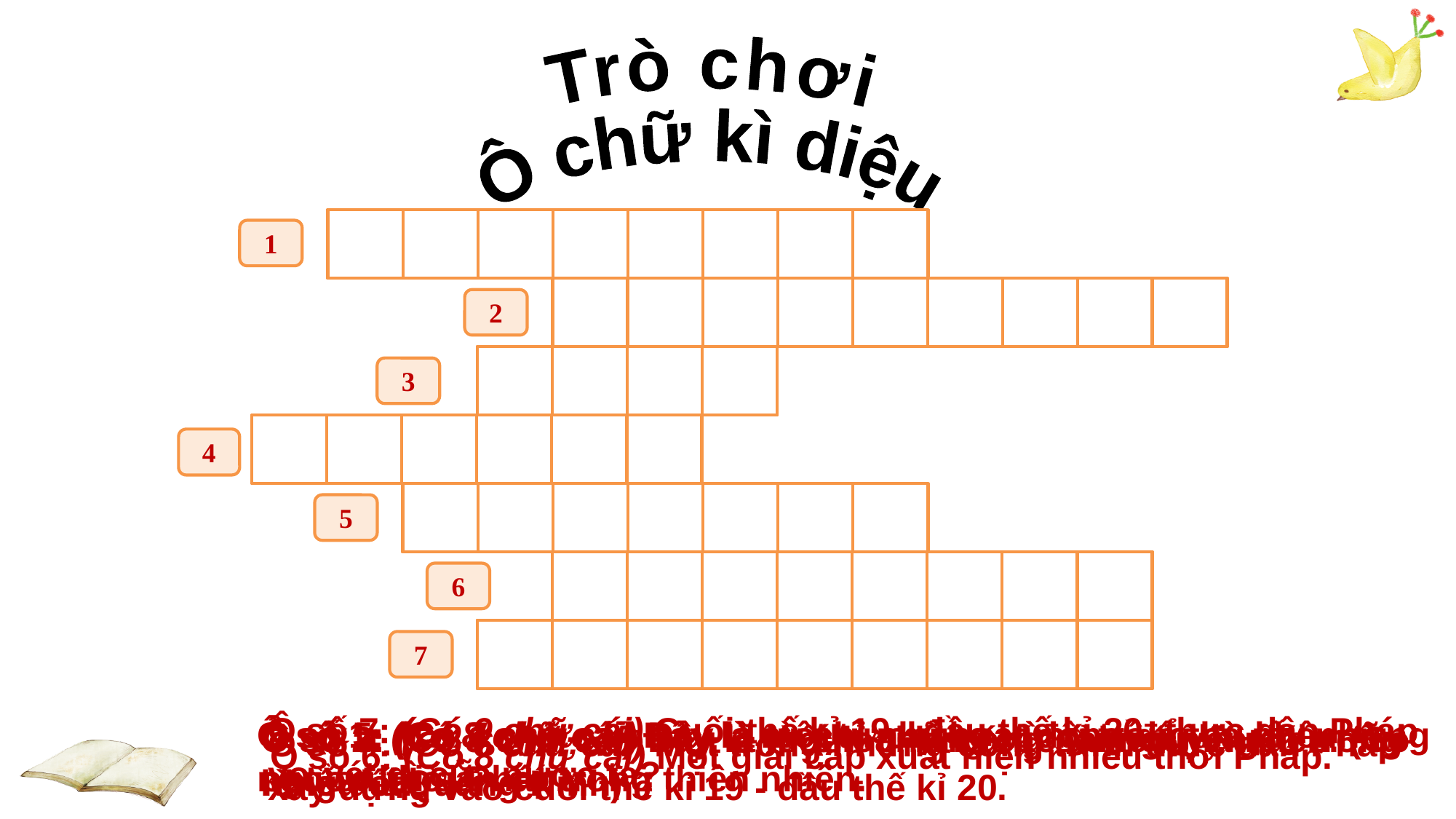

Trò chơi
Ô chữ kì diệu
K

H
A
I
T
H
Á
C
1

K
H
O
Á
N
G
S
Ả
N
2
T

H
A
N
3

N
H
À
M
Á
Y
4
Đ

Ồ
N
Đ
I
Ề
N
5
C
Ô
N
G
N
H
Â
N

6

T
À
I
N
G
U
Y
Ê
N
7
Ô số 7: (Có 9 chữ cái) Cuối thế kỉ 19 - đầu thế kỉ 20, thực dân Pháp vơ vét gì của nước ta?
Ô số 1: (Có 8 chữ cái) Đây là một từ chỉ hoạt động để thu lấy những nguồn lợi sẵn có trong thiên nhiên.
Ô số 5: (Có 7 chữ cái) Đây là từ chỉ những vùng trồng cà phê, cao su thời Pháp.
Ô số 3: (Có 4 chữ cái) Đây là một loại khoáng sản có màu đen. (Có nhiều ở Quảng Ninh)
Ô số 2: (Có 9 chữ cái) Đây là từ chỉ chung các tài nguyên có trong lòng đất.
Ô số 4: (Có 6 chữ cái) Một trong những công trình thực dân Pháp xây dựng vào cuối thế kỉ 19 - đầu thế kỉ 20.
Ô số 6: (Có 8 chữ cái) Một giai cấp xuất hiện nhiều thời Pháp.